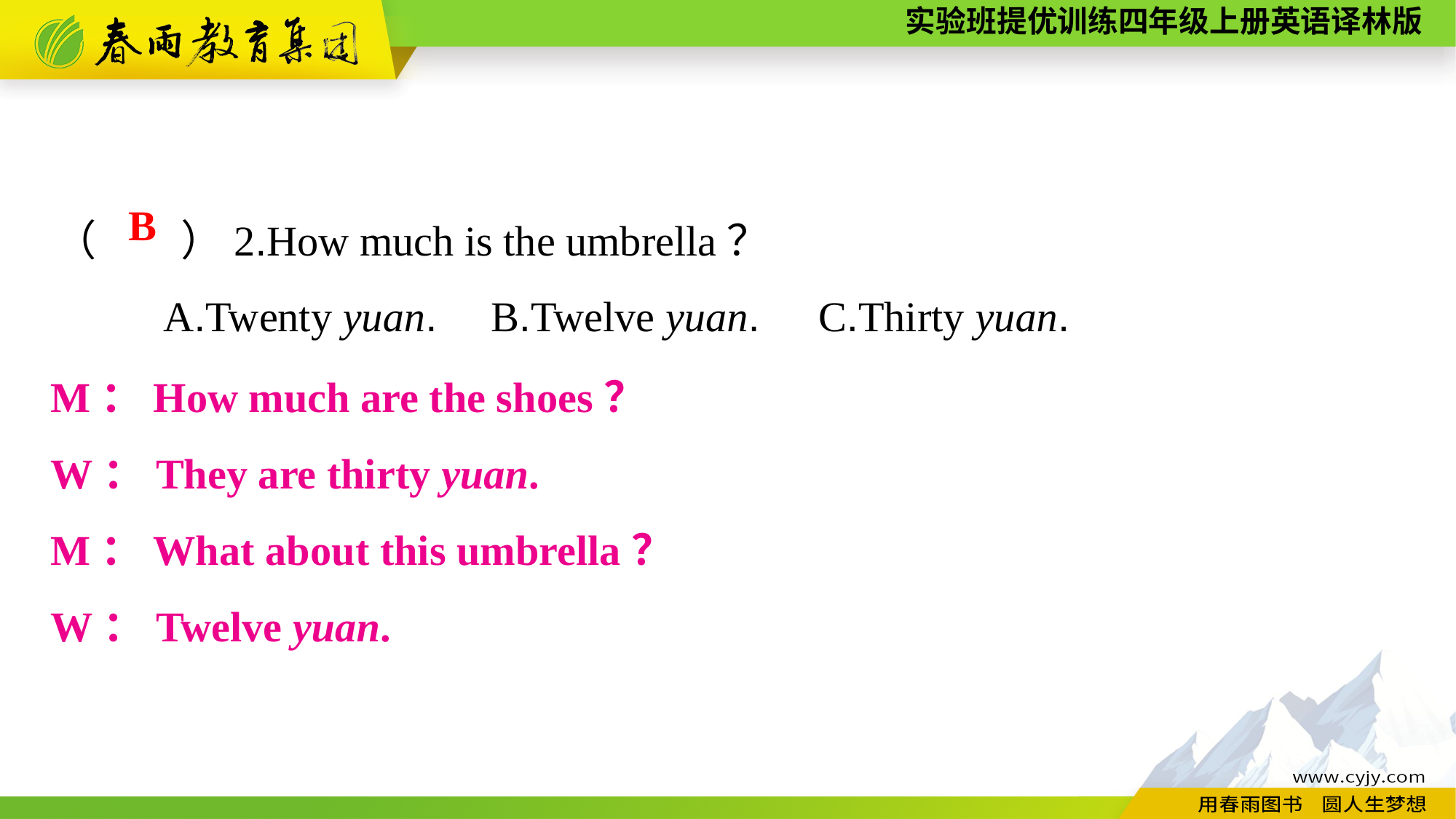

（　　）2.How much is the umbrella？
	A.Twenty yuan.	B.Twelve yuan.	C.Thirty yuan.
B
M：How much are the shoes？
W：They are thirty yuan.
M：What about this umbrella？
W：Twelve yuan.